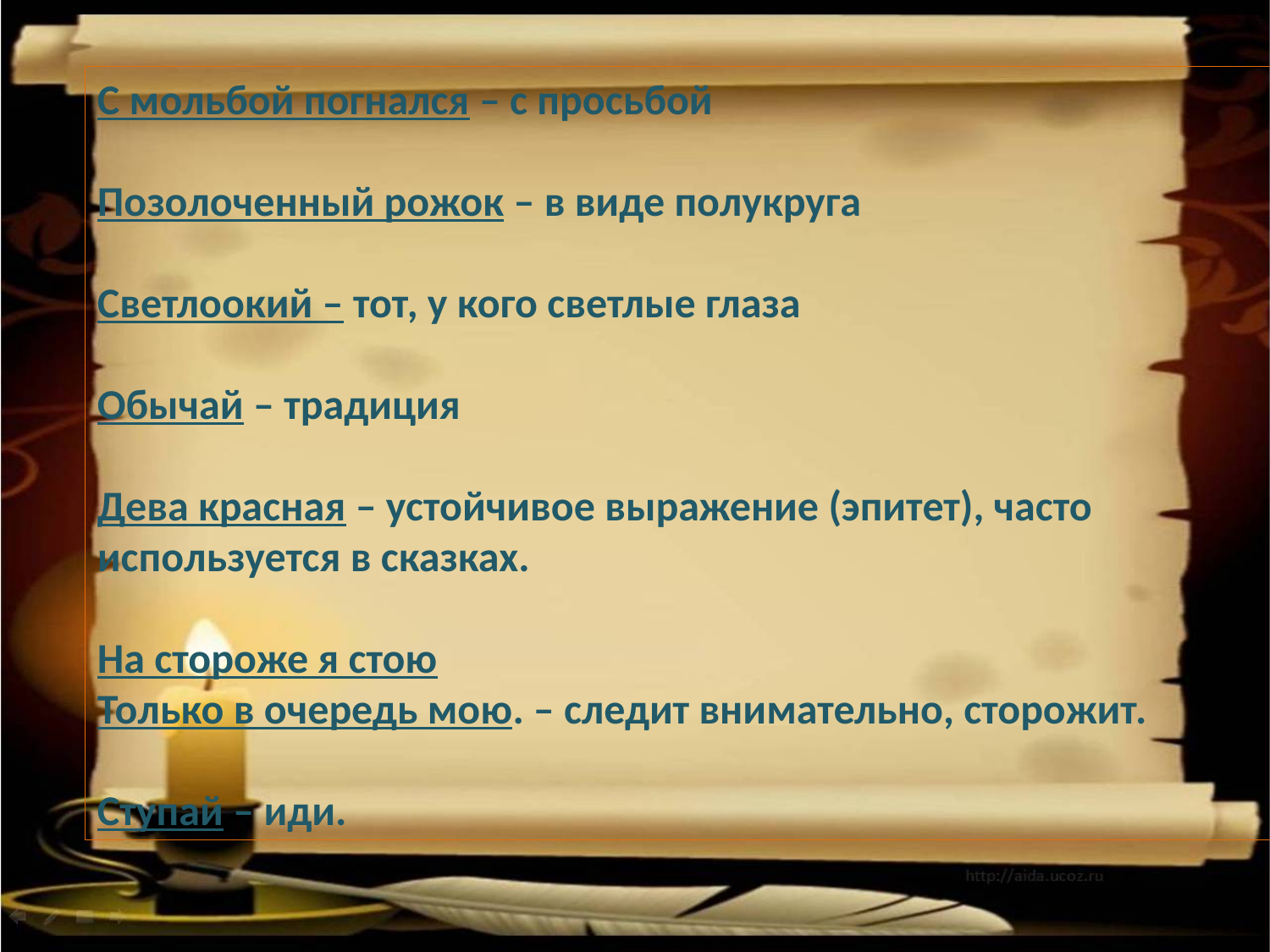

С мольбой погнался – с просьбой

Позолоченный рожок – в виде полукруга

Светлоокий – тот, у кого светлые глаза

Обычай – традиция

Дева красная – устойчивое выражение (эпитет), часто используется в сказках.

На стороже я стою
Только в очередь мою. – следит внимательно, сторожит.

Ступай – иди.